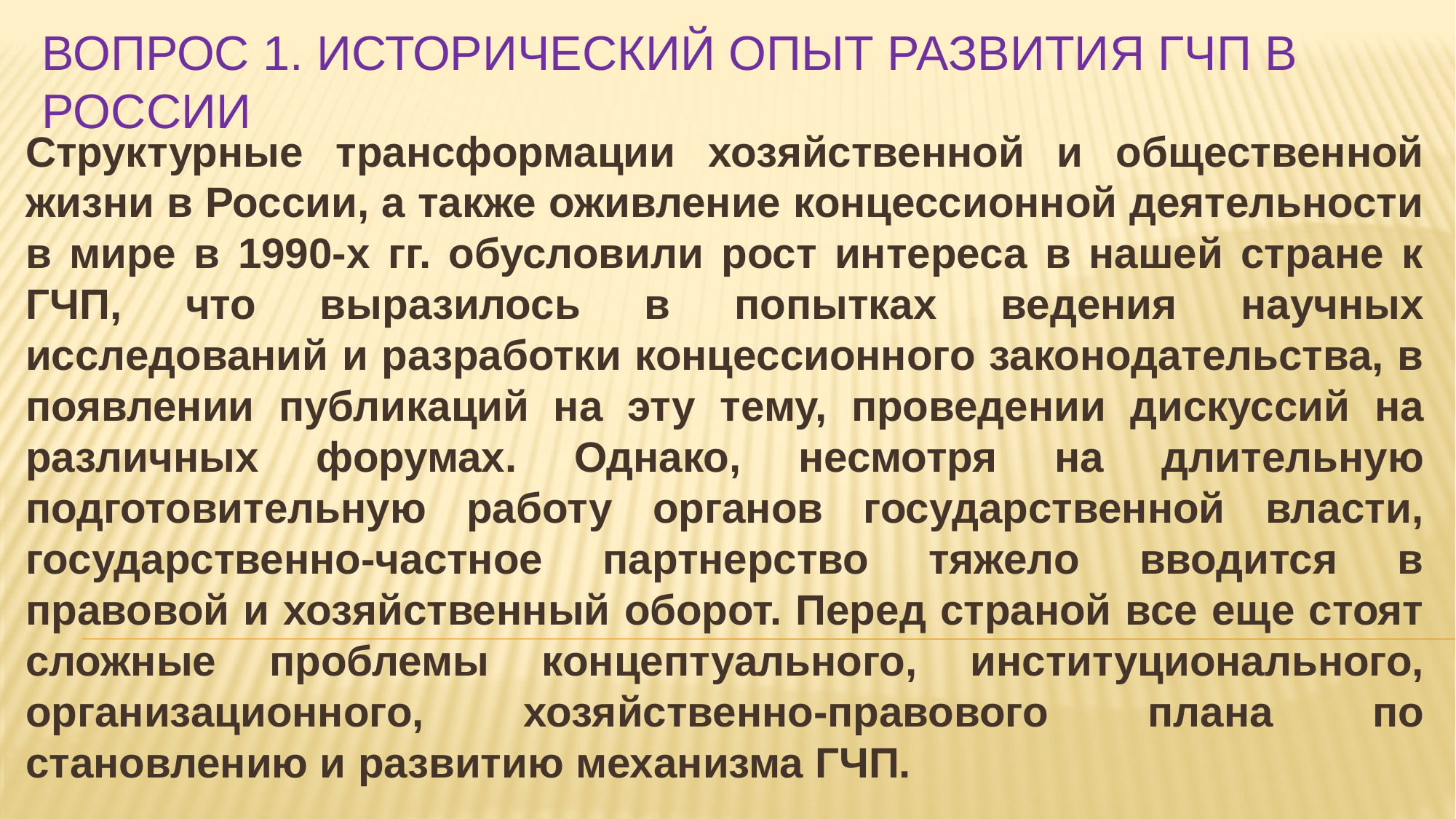

# Вопрос 1. Исторический опыт развития ГЧП в России
Структурные трансформации хозяйственной и общественной жизни в России, а также оживление концессионной деятельности в мире в 1990-х гг. обусловили рост интереса в нашей стране к ГЧП, что выразилось в попытках ведения научных исследований и разработки концессионного законодательства, в появлении публикаций на эту тему, проведении дискуссий на различных форумах. Однако, несмотря на длительную подготовительную работу органов государственной власти, государственно-частное партнерство тяжело вводится в правовой и хозяйственный оборот. Перед страной все еще стоят сложные проблемы концептуального, институционального, организационного, хозяйственно-правового плана по становлению и развитию механизма ГЧП.